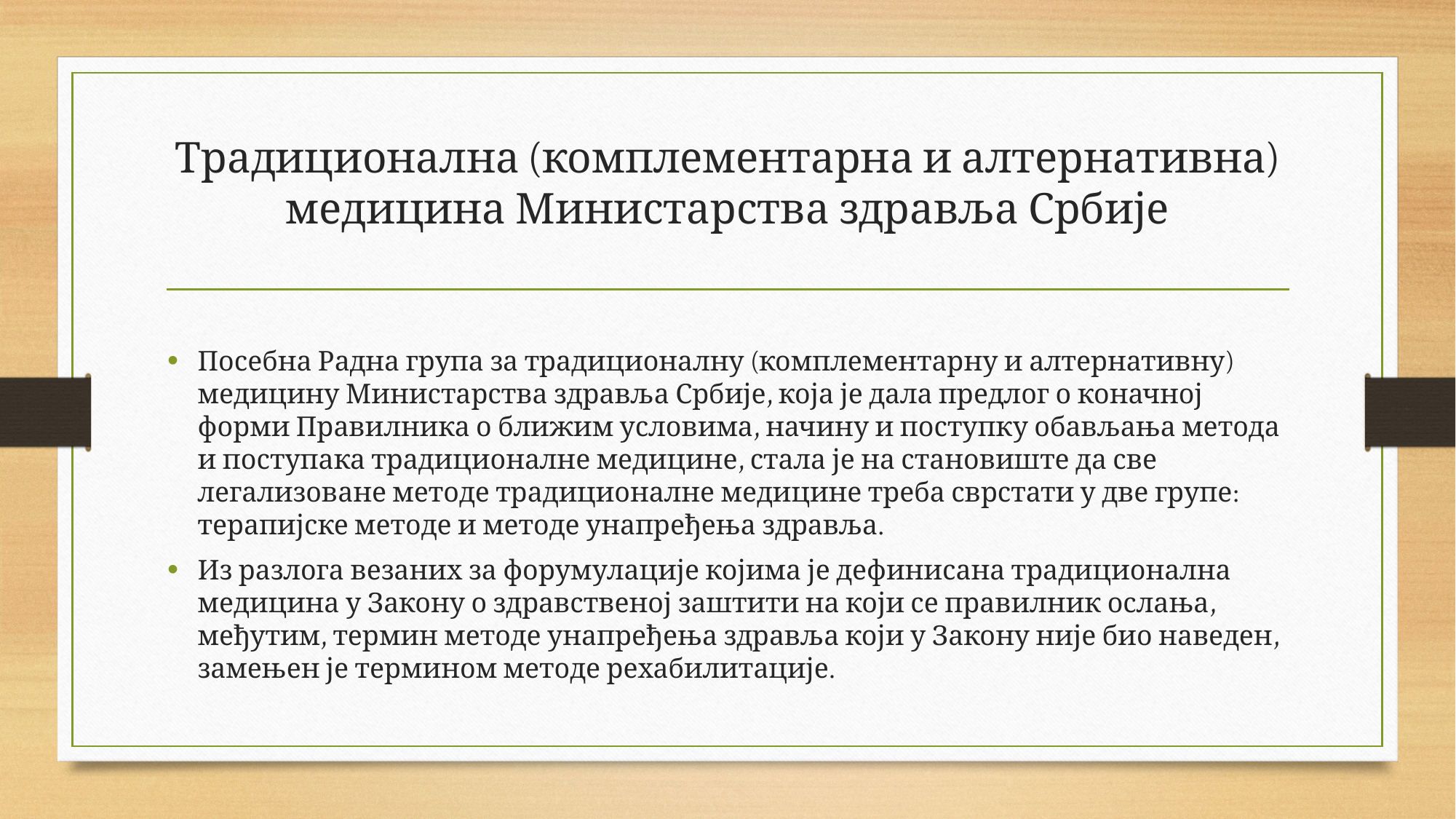

# Традиционална (комплементарна и алтернативна) медицина Министарства здравља Србије

Посебна Радна група за традиционалну (комплементарну и алтернативну) медицину Министарства здравља Србије, која је дала предлог о коначној форми Правилника о ближим условима, начину и поступку обављања метода и поступака традиционалне медицине, стала је на становиште да све легализоване методе традиционалне медицине треба сврстати у две групе: терапијске методе и методе унапређења здравља.
Из разлога везаних за форумулације којима је дефинисана традиционална медицина у Закону о здравственој заштити на који се правилник ослања, међутим, термин методе унапређења здравља који у Закону није био наведен, замењен је термином методе рехабилитације.